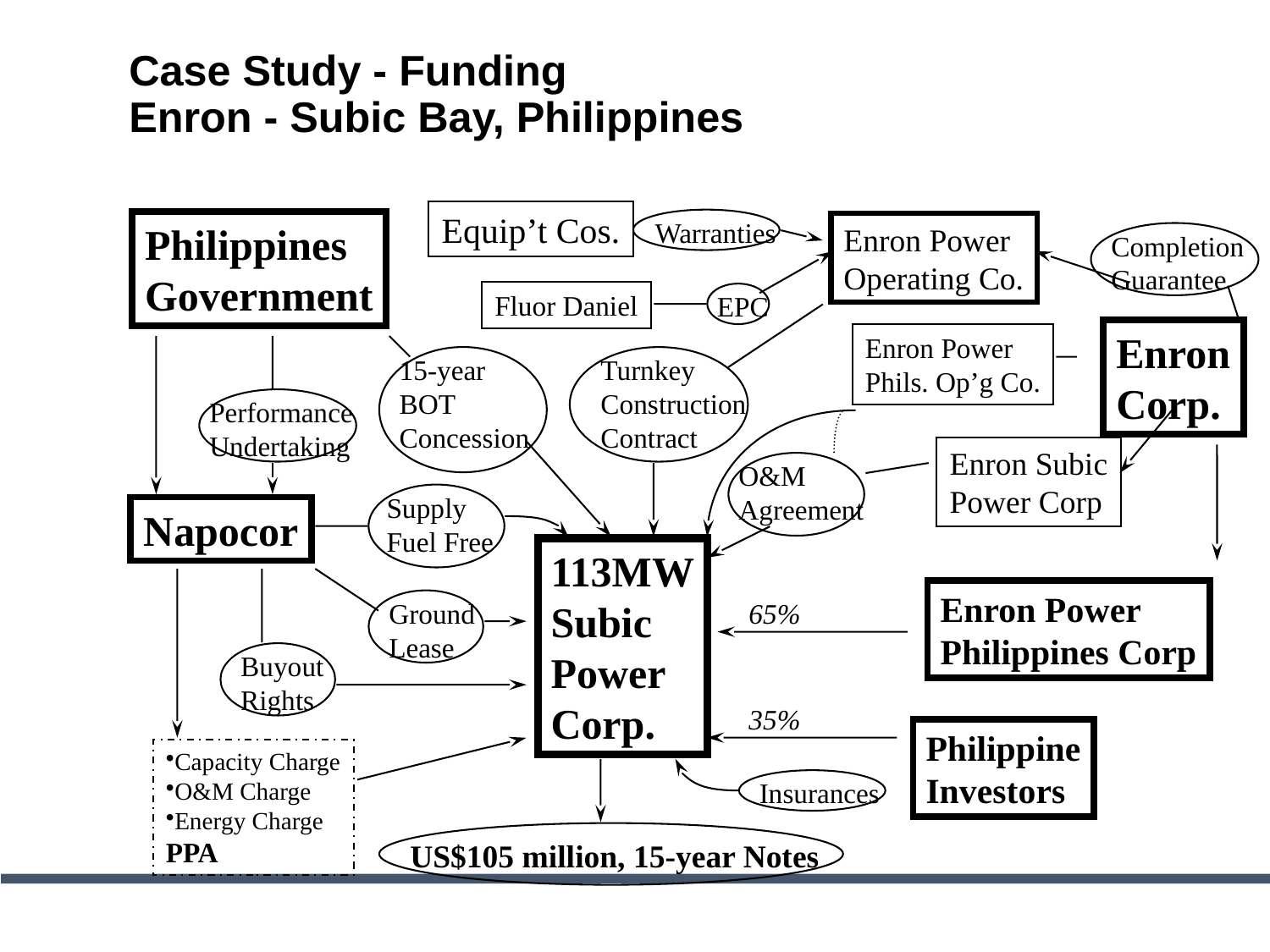

# Case Study - Funding Enron - Subic Bay, Philippines
Equip’t Cos.
Warranties

Philippines
Government
Enron Power
Operating Co.
Completion
Guarantee

Fluor Daniel
EPC

Enron
Corp.
Enron Power
Phils. Op’g Co.

15-year
BOT
Concession
Turnkey
Construction
Contract

Performance
Undertaking

Enron Subic
Power Corp

O&M
Agreement

Supply
Fuel Free

Napocor

113MW
Subic
Power
Corp.

Enron Power
Philippines Corp
Ground
Lease
65%

Buyout
Rights

35%
Philippine
Investors

Capacity Charge
O&M Charge
Energy Charge
PPA

Insurances

US$105 million, 15-year Notes